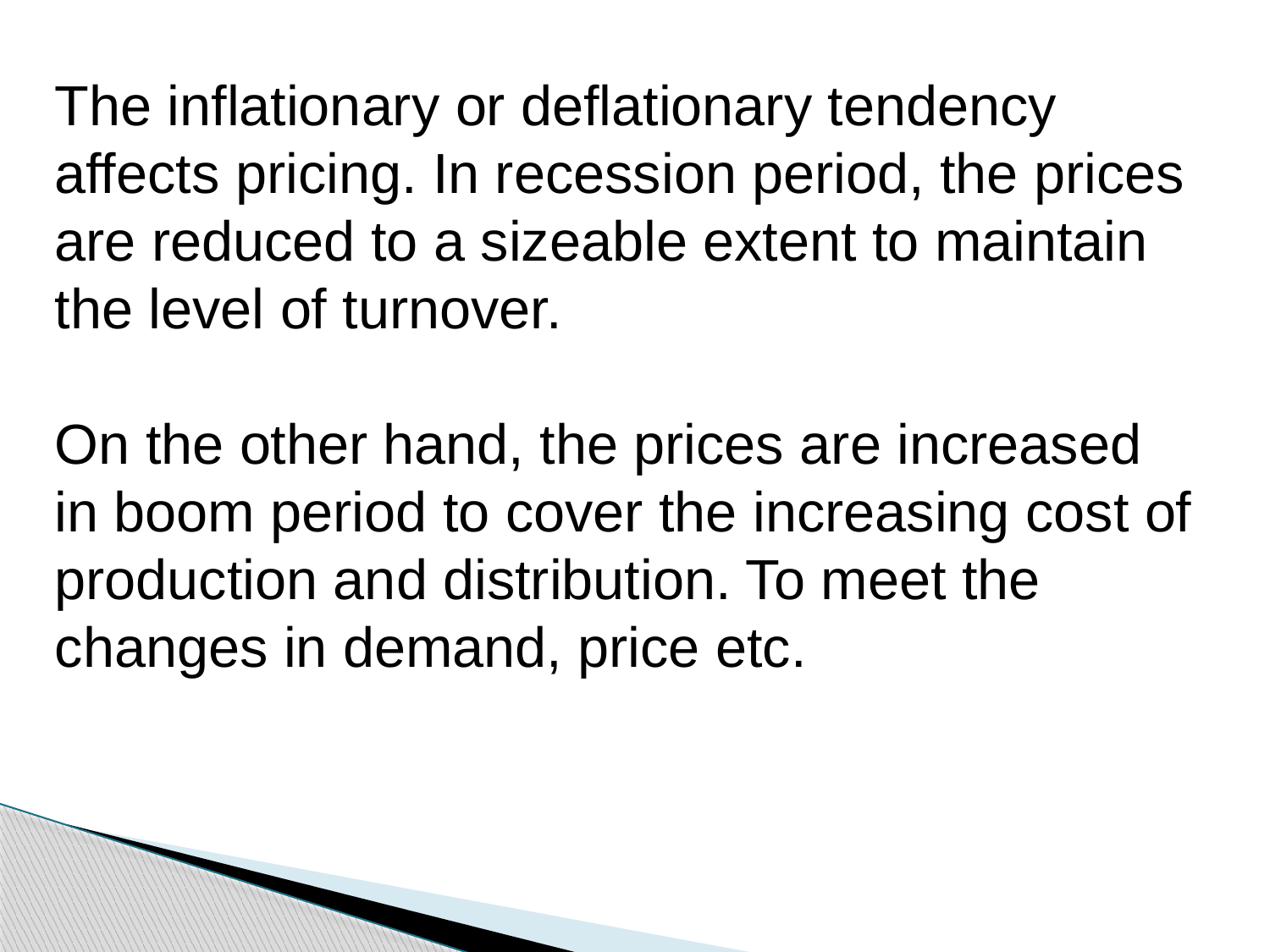

The inflationary or deflationary tendency affects pricing. In recession period, the prices are reduced to a sizeable extent to maintain the level of turnover.

On the other hand, the prices are increased in boom period to cover the increasing cost of production and distribution. To meet the changes in demand, price etc.